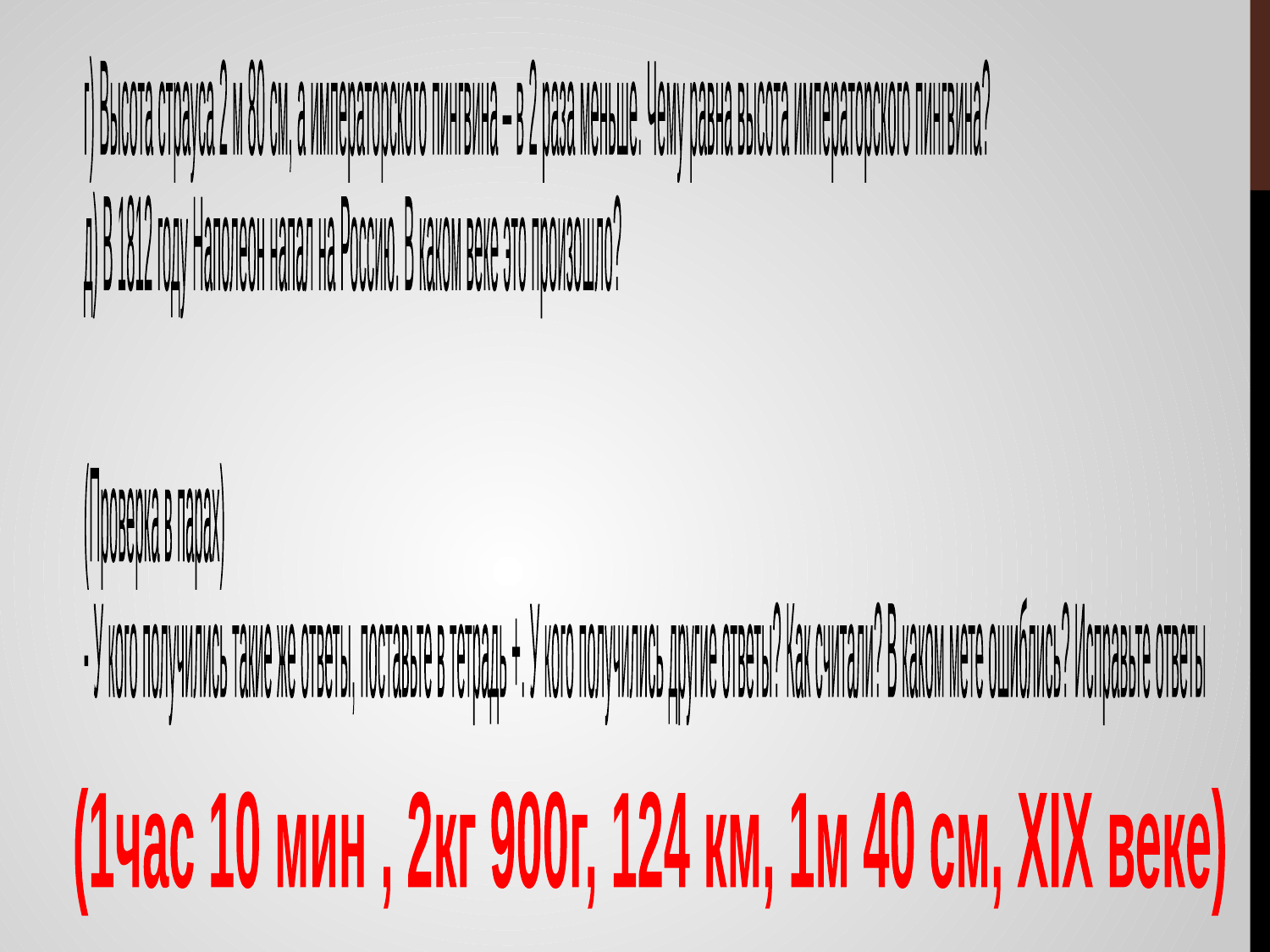

г) Высота страуса 2 м 80 см, а императорского пингвина – в 2 раза меньше. Чему равна высота императорского пингвина?
д) В 1812 году Наполеон напал на Россию. В каком веке это произошло?

(Проверка в парах)
- У кого получились такие же ответы, поставьте в тетрадь +. У кого получились другие ответы? Как считали? В каком мете ошиблись? Исправьте ответы
(1час 10 мин , 2кг 900г, 124 км, 1м 40 см, XIX веке)